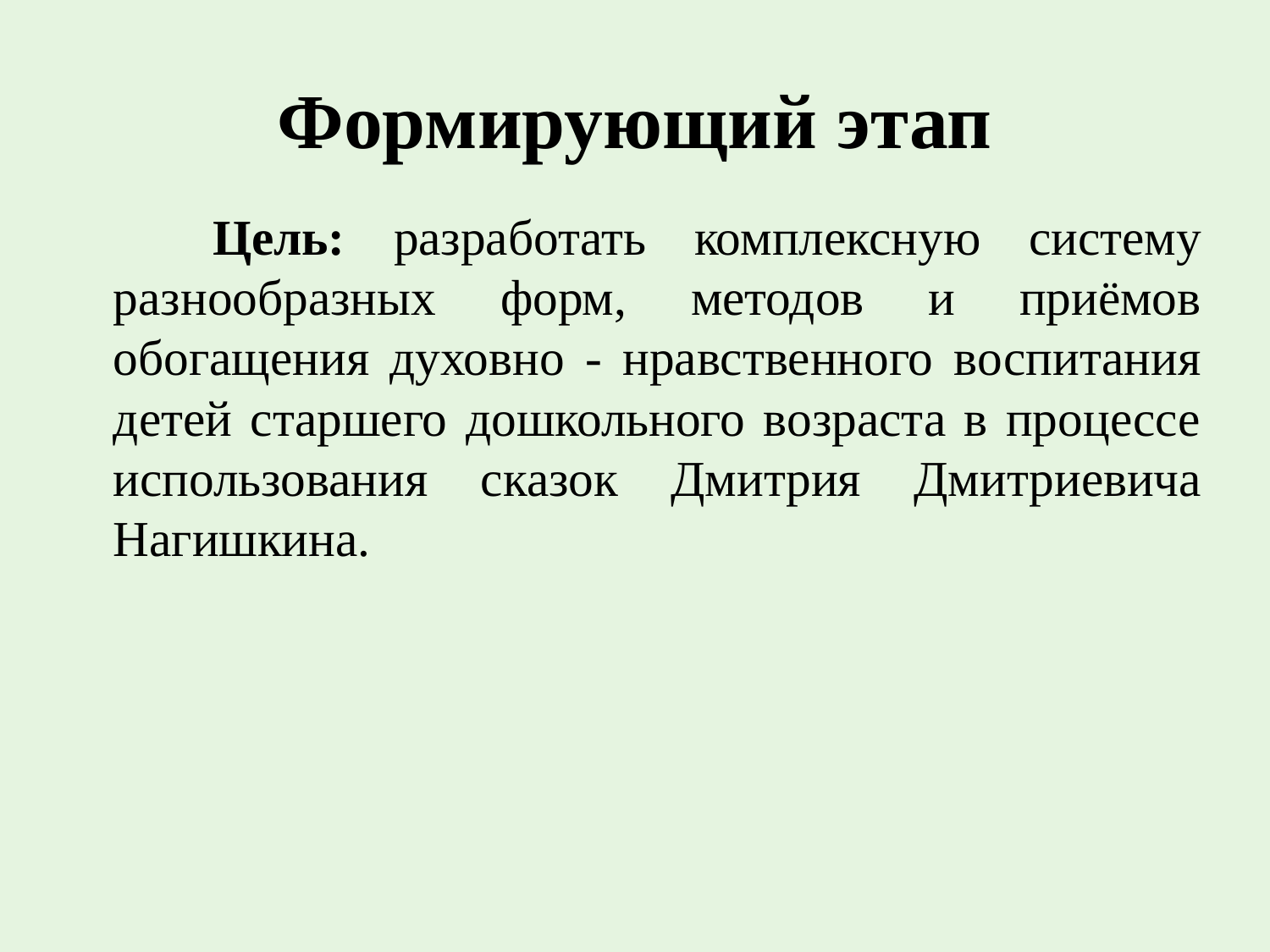

# Формирующий этап
   Цель: разработать комплексную систему разнообразных форм, методов и приёмов обогащения духовно - нравственного воспитания детей старшего дошкольного возраста в процессе использования сказок Дмитрия Дмитриевича Нагишкина.